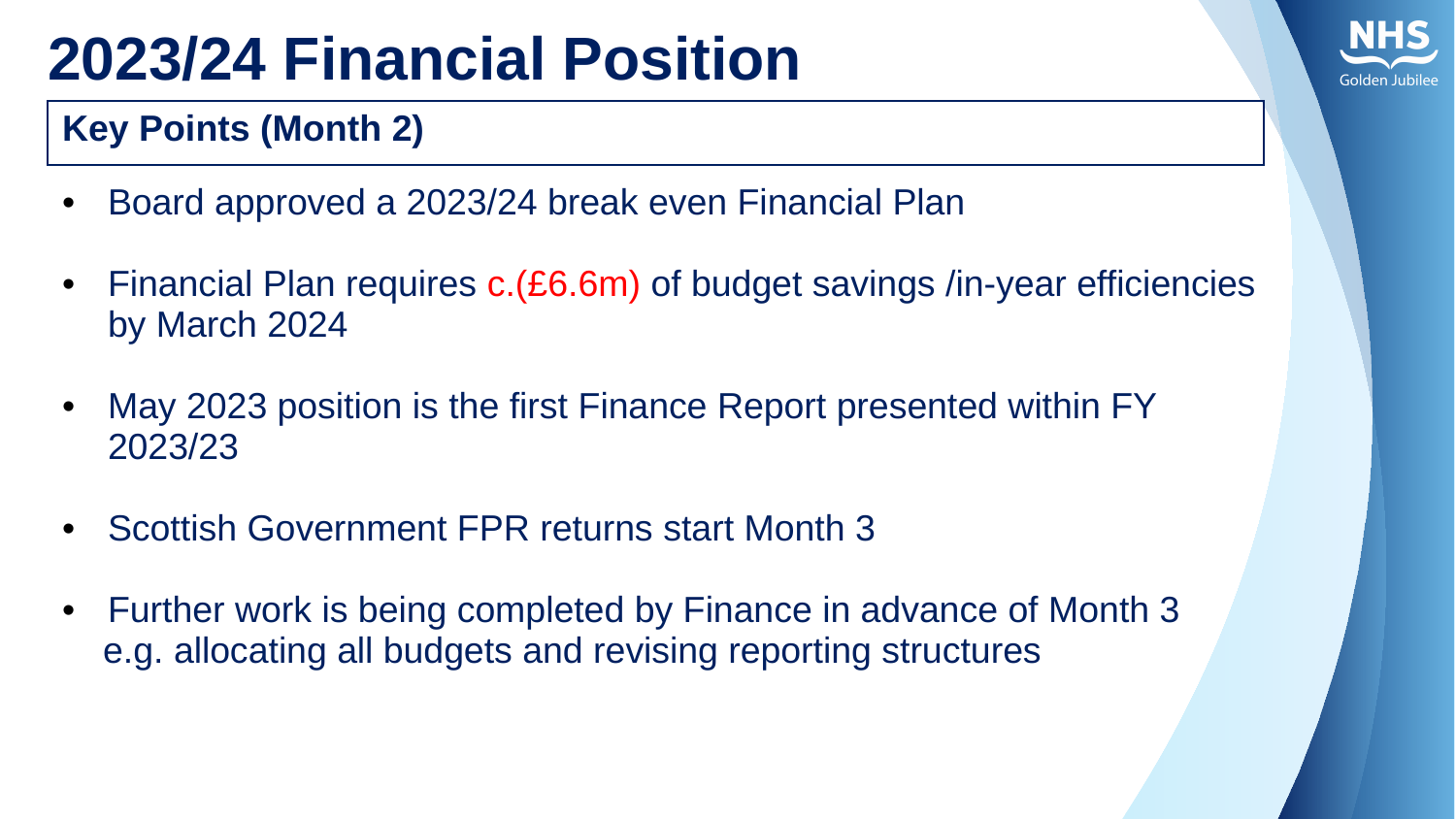

# 2023/24 Financial Position
| Key Points (Month 2) |
| --- |
| Board approved a 2023/24 break even Financial Plan Financial Plan requires c.(£6.6m) of budget savings /in-year efficiencies by March 2024 May 2023 position is the first Finance Report presented within FY 2023/23 Scottish Government FPR returns start Month 3 Further work is being completed by Finance in advance of Month 3 e.g. allocating all budgets and revising reporting structures |
| --- |